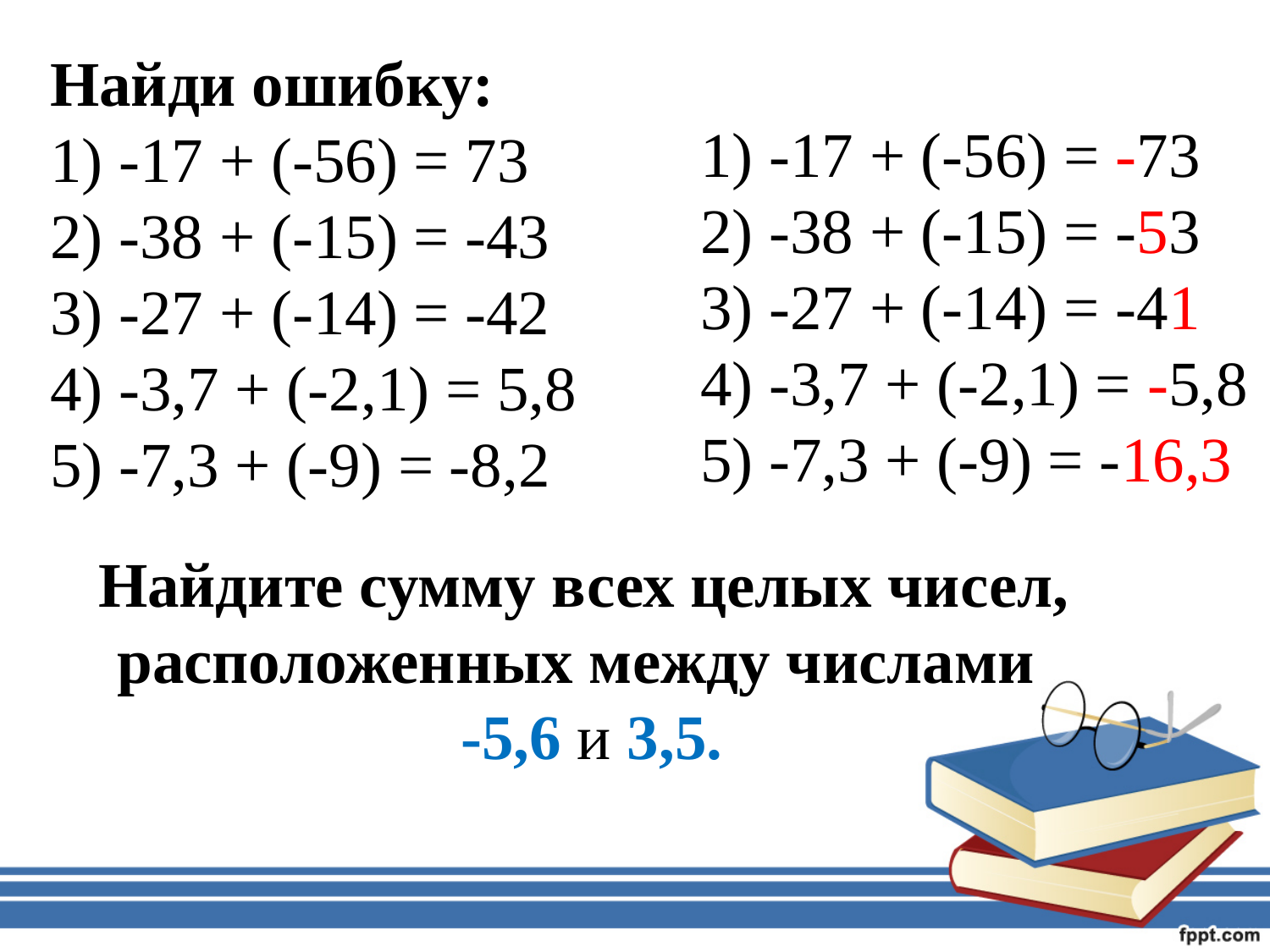

1) -17 + (-56) = -73
2) -38 + (-15) = -53
3) -27 + (-14) = -41
4) -3,7 + (-2,1) = -5,8
5) -7,3 + (-9) = -16,3
Найди ошибку:
1) -17 + (-56) = 73
2) -38 + (-15) = -43
3) -27 + (-14) = -42
4) -3,7 + (-2,1) = 5,8
5) -7,3 + (-9) = -8,2
Найдите сумму всех целых чисел,  расположенных между числами
-5,6 и 3,5.